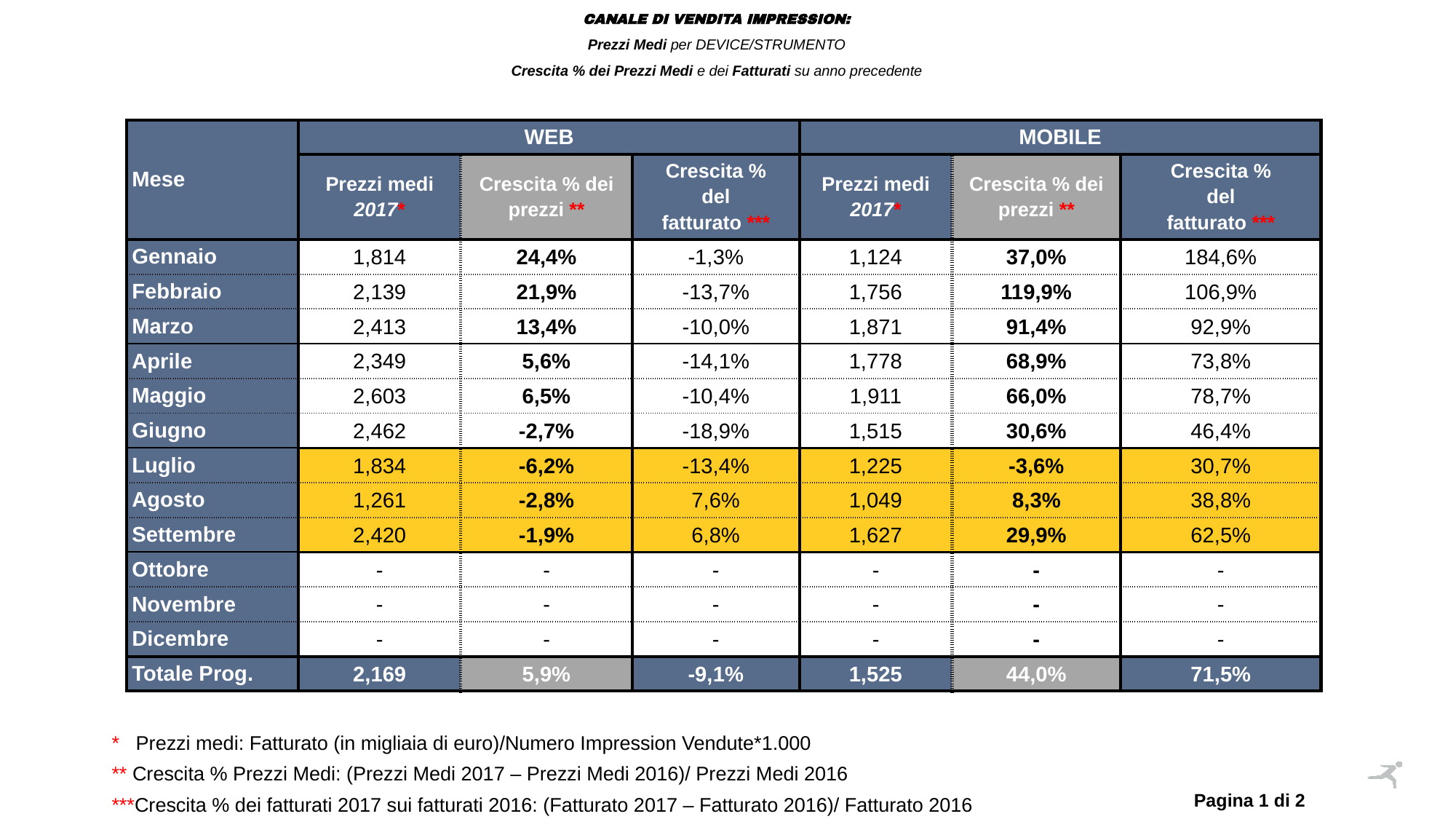

CANALE DI VENDITA IMPRESSION:

Prezzi Medi per DEVICE/STRUMENTO

Crescita % dei Prezzi Medi e dei Fatturati su anno precedente
| Mese | WEB |  |  | MOBILE |  |  |
| --- | --- | --- | --- | --- | --- | --- |
|  | Prezzi medi 2017\* | Crescita % dei prezzi \*\* | Crescita % del fatturato \*\*\* | Prezzi medi 2017\* | Crescita % dei prezzi \*\* | Crescita % del fatturato \*\*\* |
| Gennaio | 1,814 | 24,4% | -1,3% | 1,124 | 37,0% | 184,6% |
| Febbraio | 2,139 | 21,9% | -13,7% | 1,756 | 119,9% | 106,9% |
| Marzo | 2,413 | 13,4% | -10,0% | 1,871 | 91,4% | 92,9% |
| Aprile | 2,349 | 5,6% | -14,1% | 1,778 | 68,9% | 73,8% |
| Maggio | 2,603 | 6,5% | -10,4% | 1,911 | 66,0% | 78,7% |
| Giugno | 2,462 | -2,7% | -18,9% | 1,515 | 30,6% | 46,4% |
| Luglio | 1,834 | -6,2% | -13,4% | 1,225 | -3,6% | 30,7% |
| Agosto | 1,261 | -2,8% | 7,6% | 1,049 | 8,3% | 38,8% |
| Settembre | 2,420 | -1,9% | 6,8% | 1,627 | 29,9% | 62,5% |
| Ottobre | - | - | - | - | - | - |
| Novembre | - | - | - | - | - | - |
| Dicembre | - | - | - | - | - | - |
| Totale Prog. | 2,169 | 5,9% | -9,1% | 1,525 | 44,0% | 71,5% |
*   Prezzi medi: Fatturato (in migliaia di euro)/Numero Impression Vendute*1.000

** Crescita % Prezzi Medi: (Prezzi Medi 2017 – Prezzi Medi 2016)/ Prezzi Medi 2016

***Crescita % dei fatturati 2017 sui fatturati 2016: (Fatturato 2017 – Fatturato 2016)/ Fatturato 2016
Pagina 1 di 2